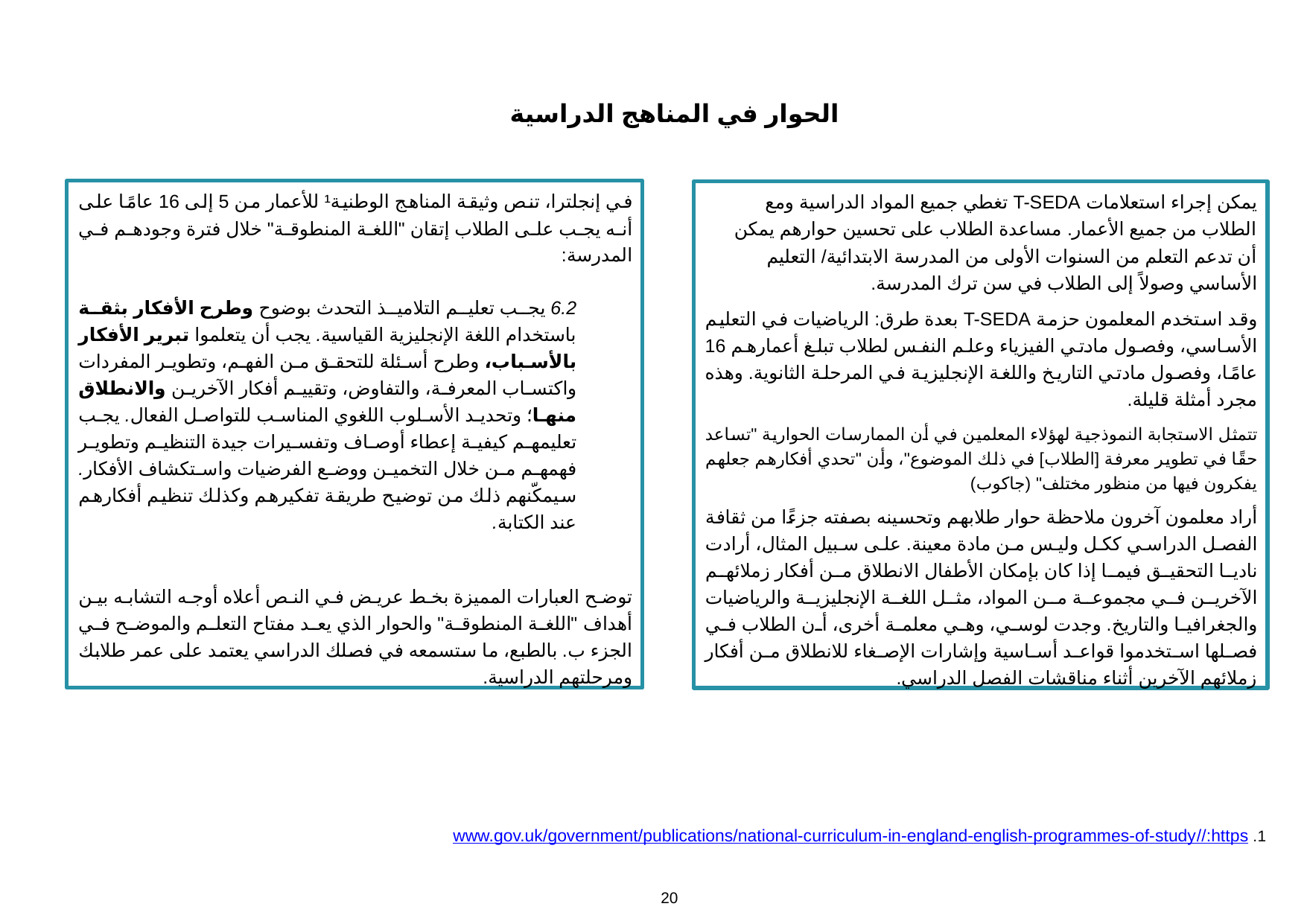

الحوار في المناهج الدراسية
في إنجلترا، تنص وثيقة المناهج الوطنية¹ للأعمار من 5 إلى 16 عامًا على أنه يجب على الطلاب إتقان "اللغة المنطوقة" خلال فترة وجودهم في المدرسة:

6.2 يجب تعليم التلاميذ التحدث بوضوح وطرح الأفكار بثقة باستخدام اللغة الإنجليزية القياسية. يجب أن يتعلموا تبرير الأفكار بالأسباب، وطرح أسئلة للتحقق من الفهم، وتطوير المفردات واكتساب المعرفة، والتفاوض، وتقييم أفكار الآخرين والانطلاق منها؛ وتحديد الأسلوب اللغوي المناسب للتواصل الفعال. يجب تعليمهم كيفية إعطاء أوصاف وتفسيرات جيدة التنظيم وتطوير فهمهم من خلال التخمين ووضع الفرضيات واستكشاف الأفكار. سيمكّنهم ذلك من توضيح طريقة تفكيرهم وكذلك تنظيم أفكارهم عند الكتابة.

توضح العبارات المميزة بخط عريض في النص أعلاه أوجه التشابه بين أهداف "اللغة المنطوقة" والحوار الذي يعد مفتاح التعلم والموضح في الجزء ب. بالطبع، ما ستسمعه في فصلك الدراسي يعتمد على عمر طلابك ومرحلتهم الدراسية.
يمكن إجراء استعلامات T-SEDA تغطي جميع المواد الدراسية ومع الطلاب من جميع الأعمار. مساعدة الطلاب على تحسين حوارهم يمكن أن تدعم التعلم من السنوات الأولى من المدرسة الابتدائية/ التعليم الأساسي وصولاً إلى الطلاب في سن ترك المدرسة.
وقد استخدم المعلمون حزمة T-SEDA بعدة طرق: الرياضيات في التعليم الأساسي، وفصول مادتي الفيزياء وعلم النفس لطلاب تبلغ أعمارهم 16 عامًا، وفصول مادتي التاريخ واللغة الإنجليزية في المرحلة الثانوية. وهذه مجرد أمثلة قليلة.
تتمثل الاستجابة النموذجية لهؤلاء المعلمين في أن الممارسات الحوارية "تساعد حقًا في تطوير معرفة [الطلاب] في ذلك الموضوع"، وأن "تحدي أفكارهم جعلهم يفكرون فيها من منظور مختلف" (جاكوب)
أراد معلمون آخرون ملاحظة حوار طلابهم وتحسينه بصفته جزءًا من ثقافة الفصل الدراسي ككل وليس من مادة معينة. على سبيل المثال، أرادت ناديا التحقيق فيما إذا كان بإمكان الأطفال الانطلاق من أفكار زملائهم الآخرين في مجموعة من المواد، مثل اللغة الإنجليزية والرياضيات والجغرافيا والتاريخ. وجدت لوسي، وهي معلمة أخرى، أن الطلاب في فصلها استخدموا قواعد أساسية وإشارات الإصغاء للانطلاق من أفكار زملائهم الآخرين أثناء مناقشات الفصل الدراسي.
1. https://www.gov.uk/government/publications/national-curriculum-in-england-english-programmes-of-study
20